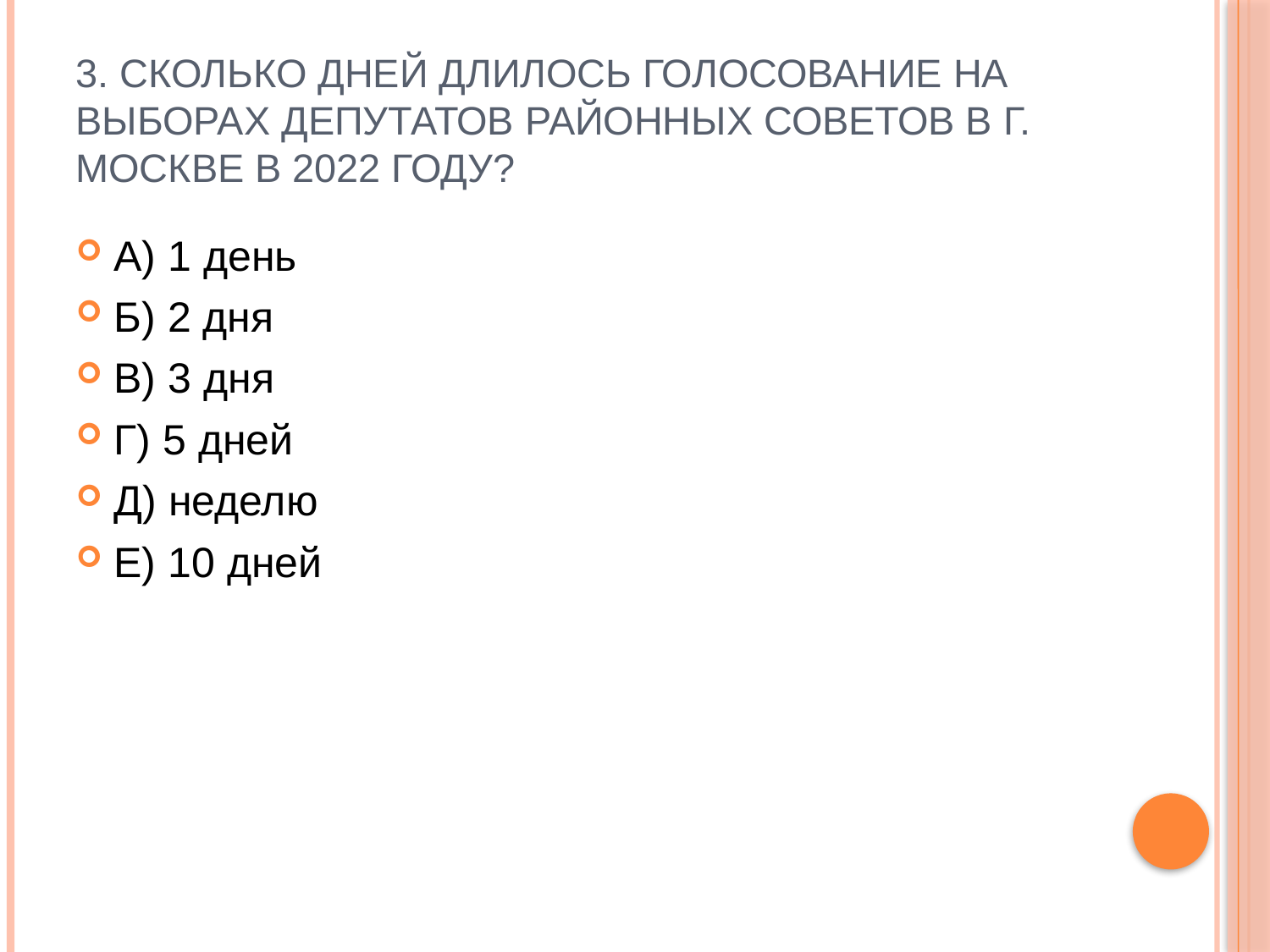

# 3. Сколько дней длилось голосование на выборах депутатов районных советов в г. Москве в 2022 году?
А) 1 день
Б) 2 дня
В) 3 дня
Г) 5 дней
Д) неделю
Е) 10 дней